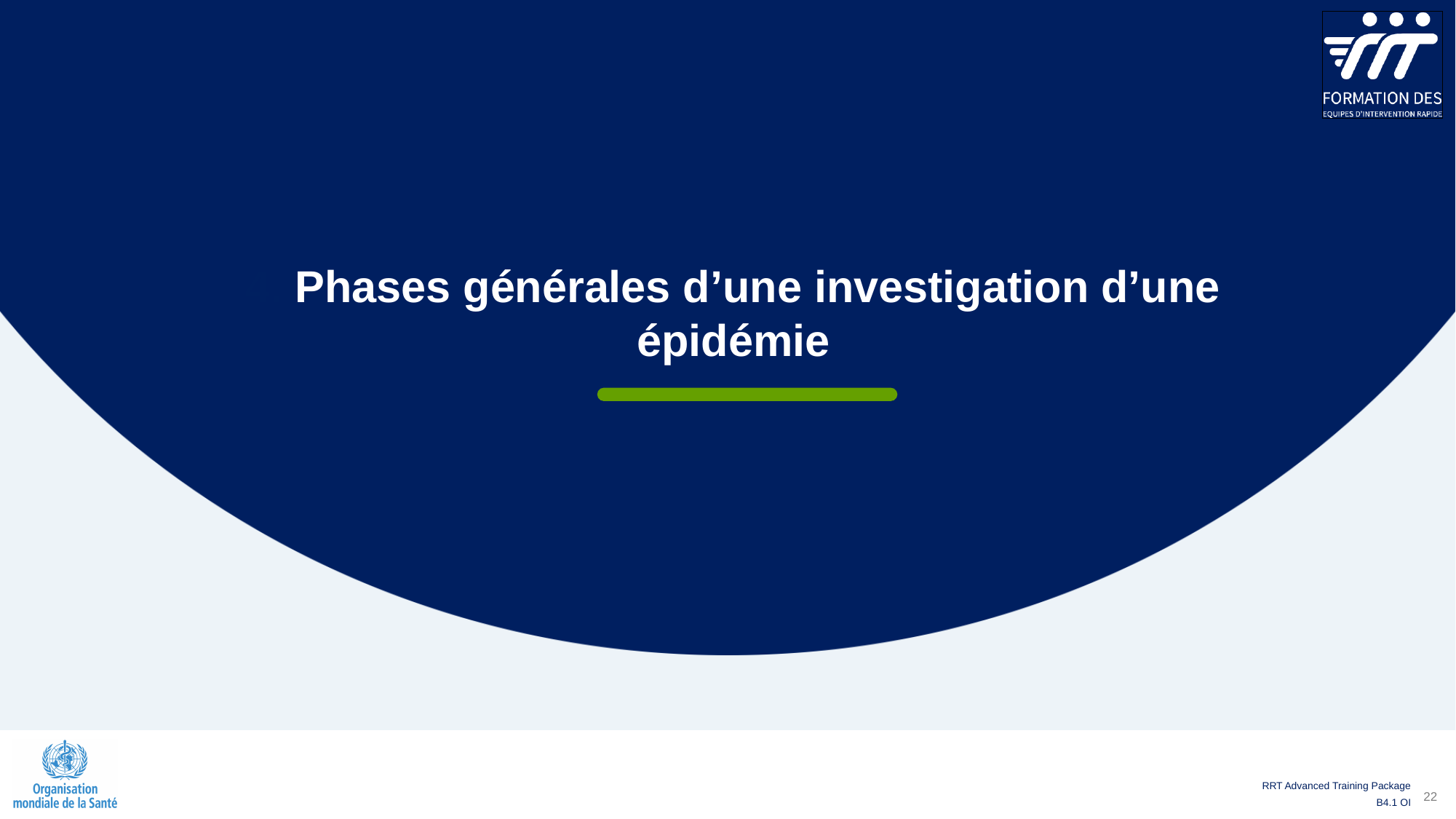

4. Phases générales d’une investigation d’une épidémie